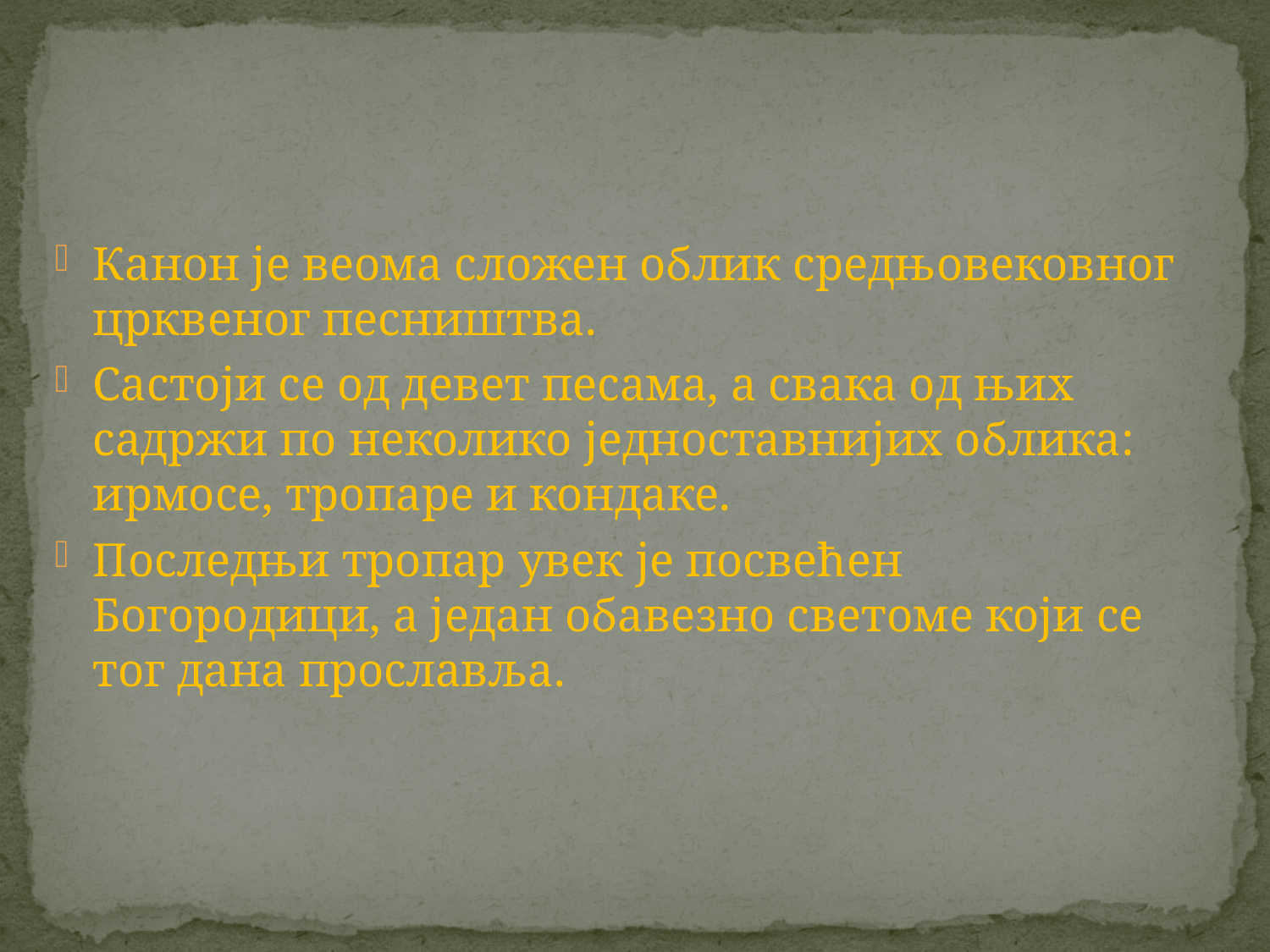

#

Канон је веома сложен облик средњовековног црквеног песништва.
Састоји се од девет песама, а свака од њих садржи по неколико једноставнијих облика: ирмосе, тропаре и кондаке.
Последњи тропар увек је посвећен Богородици, а један обавезно светоме који се тог дана прославља.